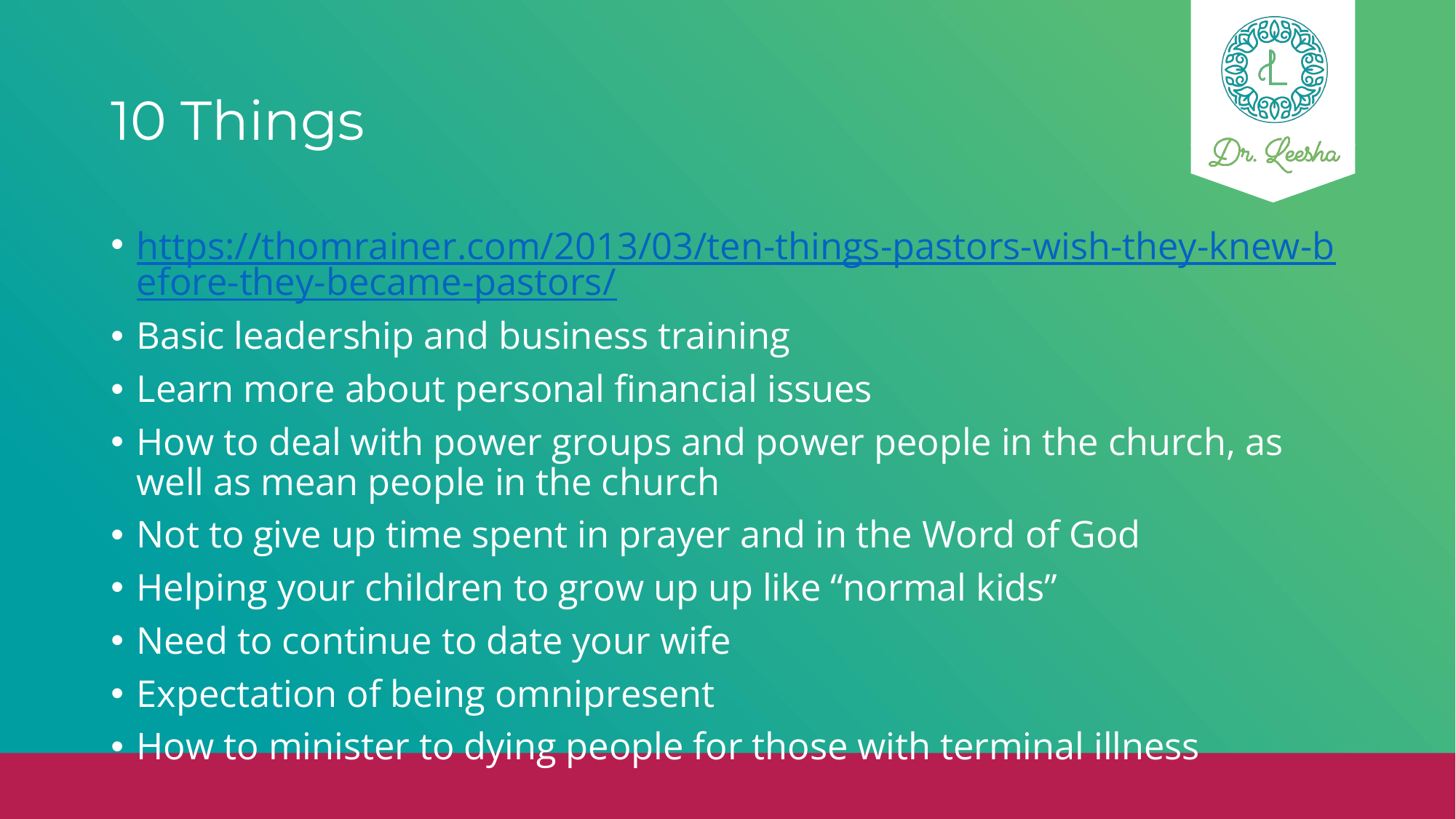

# 10 Things
https://thomrainer.com/2013/03/ten-things-pastors-wish-they-knew-before-they-became-pastors/
Basic leadership and business training
Learn more about personal financial issues
How to deal with power groups and power people in the church, as well as mean people in the church
Not to give up time spent in prayer and in the Word of God
Helping your children to grow up up like “normal kids”
Need to continue to date your wife
Expectation of being omnipresent
How to minister to dying people for those with terminal illness